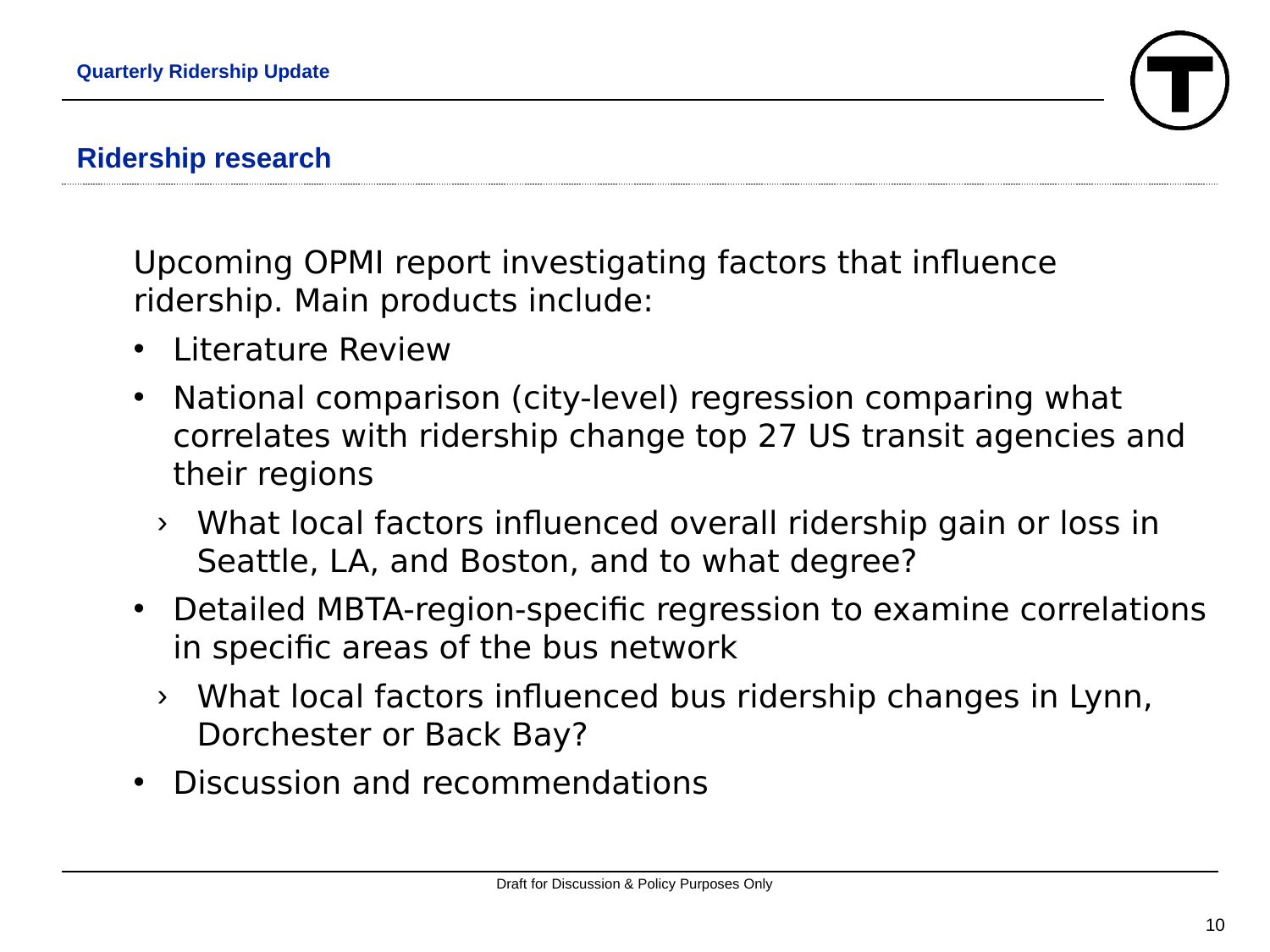

Quarterly Ridership Update
# Ridership research
Upcoming OPMI report investigating factors that influence ridership. Main products include:
Literature Review
National comparison (city-level) regression comparing what correlates with ridership change top 27 US transit agencies and their regions
What local factors influenced overall ridership gain or loss in Seattle, LA, and Boston, and to what degree?
Detailed MBTA-region-specific regression to examine correlations in specific areas of the bus network
What local factors influenced bus ridership changes in Lynn, Dorchester or Back Bay?
Discussion and recommendations